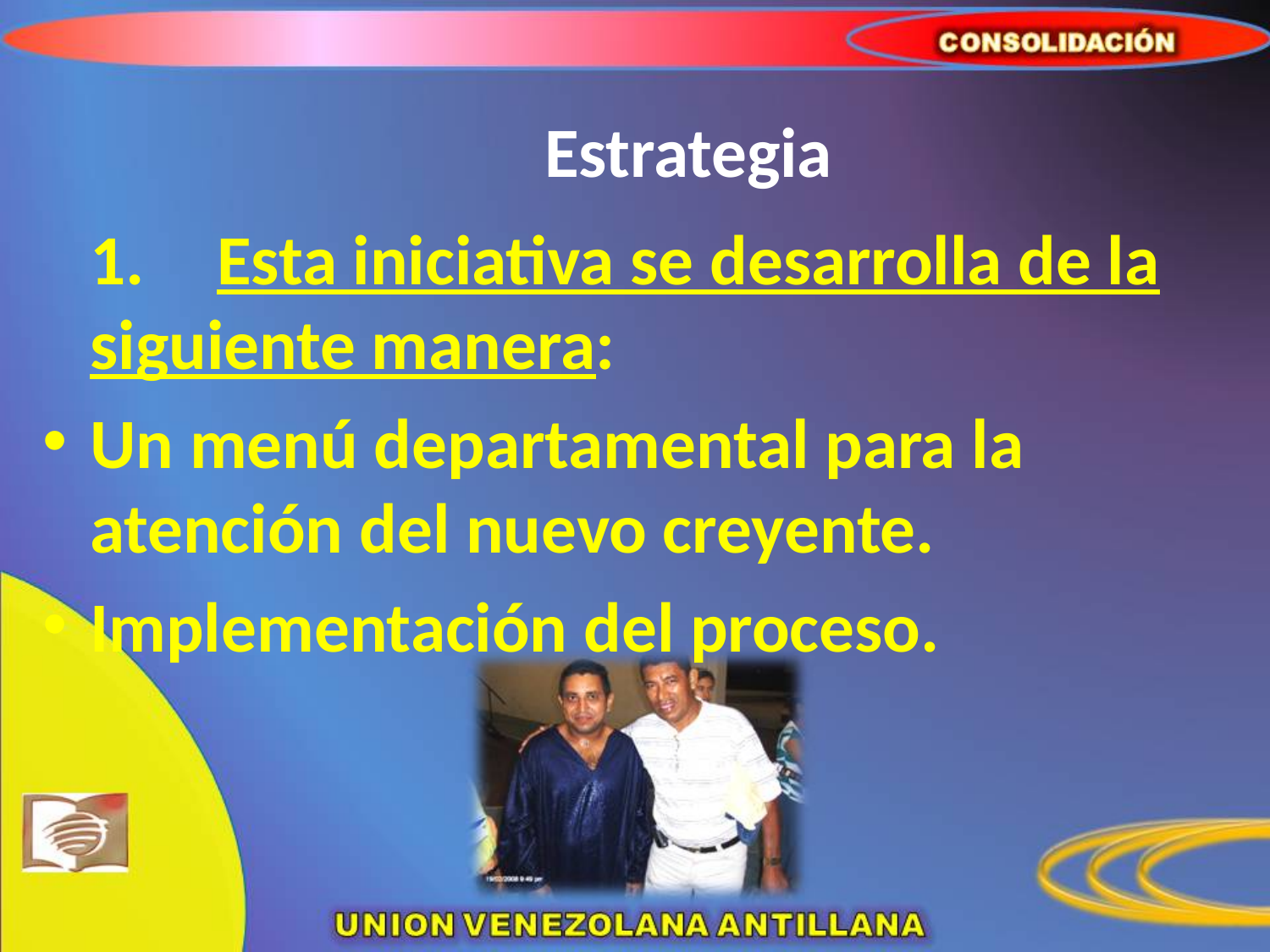

# Estrategia
	1.	Esta iniciativa se desarrolla de la siguiente manera:
Un menú departamental para la atención del nuevo creyente.
Implementación del proceso.